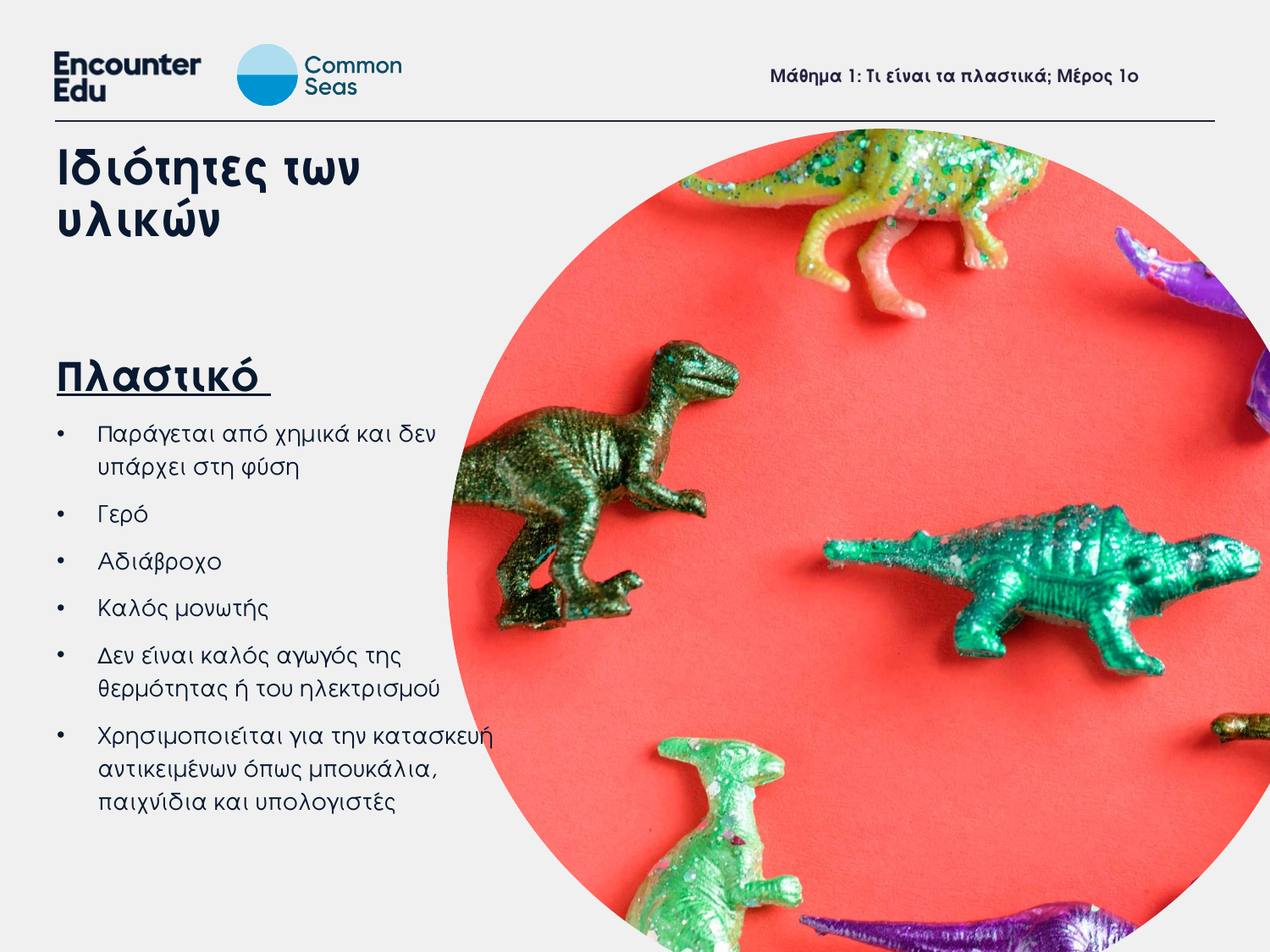

# Μάθημα 1: Τι είναι τα πλαστικά; Μέρος 1ο

Ιδιότητες των υλικών
Πλαστικό
Παράγεται από χημικά και δεν υπάρχει στη φύση
Γερό
Αδιάβροχο
Καλός μονωτής
Δεν είναι καλός αγωγός της θερμότητας ή του ηλεκτρισμού
Χρησιμοποιείται για την κατασκευή αντικειμένων όπως μπουκάλια, παιχνίδια και υπολογιστές